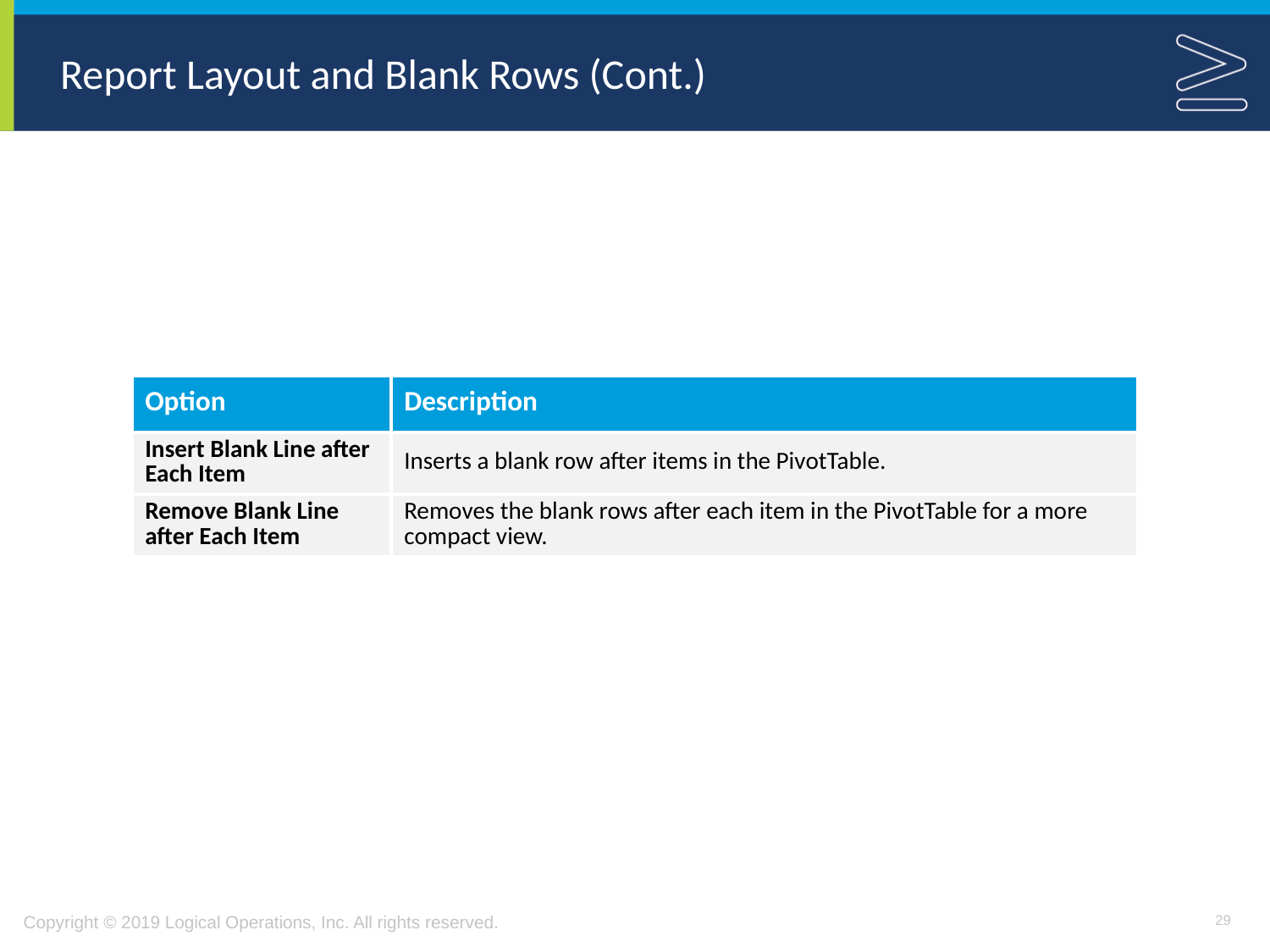

# Report Layout and Blank Rows (Cont.)
| Option | Description |
| --- | --- |
| Insert Blank Line after Each Item | Inserts a blank row after items in the PivotTable. |
| Remove Blank Line after Each Item | Removes the blank rows after each item in the PivotTable for a more compact view. |
29